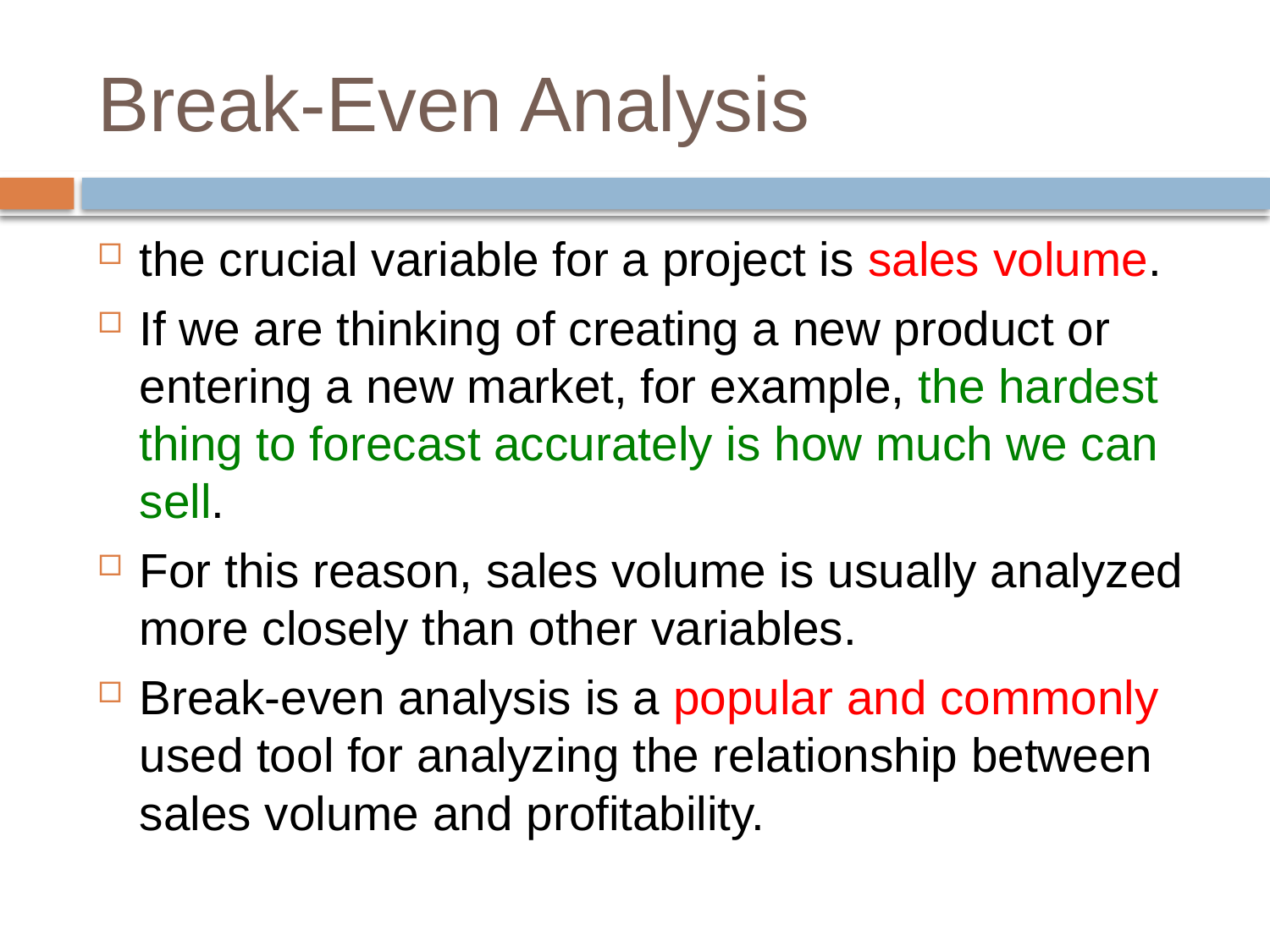

# Break-Even Analysis
the crucial variable for a project is sales volume.
If we are thinking of creating a new product or entering a new market, for example, the hardest thing to forecast accurately is how much we can sell.
For this reason, sales volume is usually analyzed more closely than other variables.
Break-even analysis is a popular and commonly used tool for analyzing the relationship between sales volume and profitability.